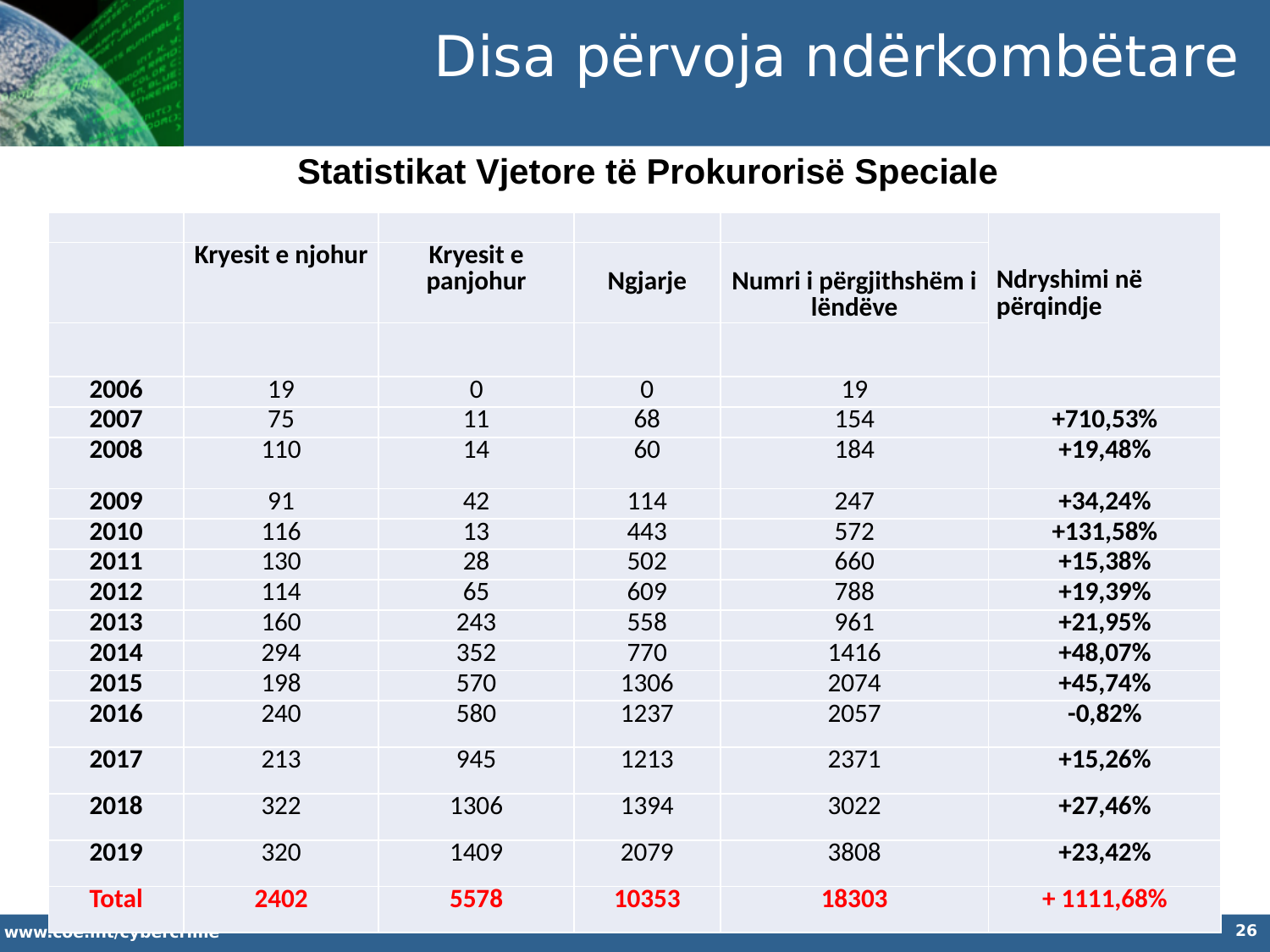

Disa përvoja ndërkombëtare

Statistikat Vjetore të Prokurorisë Speciale
|  |  |  |  |  | Ndryshimi në përqindje |
| --- | --- | --- | --- | --- | --- |
|  | Kryesit e njohur | Kryesit e panjohur | Ngjarje | Numri i përgjithshëm i lëndëve |  |
|  |  |  |  |  |  |
| 2006 | 19 | 0 | 0 | 19 |  |
| 2007 | 75 | 11 | 68 | 154 | +710,53% |
| 2008 | 110 | 14 | 60 | 184 | +19,48% |
| 2009 | 91 | 42 | 114 | 247 | +34,24% |
| 2010 | 116 | 13 | 443 | 572 | +131,58% |
| 2011 | 130 | 28 | 502 | 660 | +15,38% |
| 2012 | 114 | 65 | 609 | 788 | +19,39% |
| 2013 | 160 | 243 | 558 | 961 | +21,95% |
| 2014 | 294 | 352 | 770 | 1416 | +48,07% |
| 2015 | 198 | 570 | 1306 | 2074 | +45,74% |
| 2016 | 240 | 580 | 1237 | 2057 | -0,82% |
| 2017 | 213 | 945 | 1213 | 2371 | +15,26% |
| 2018 | 322 | 1306 | 1394 | 3022 | +27,46% |
| 2019 | 320 | 1409 | 2079 | 3808 | +23,42% |
| Total | 2402 | 5578 | 10353 | 18303 | + 1111,68% |
26